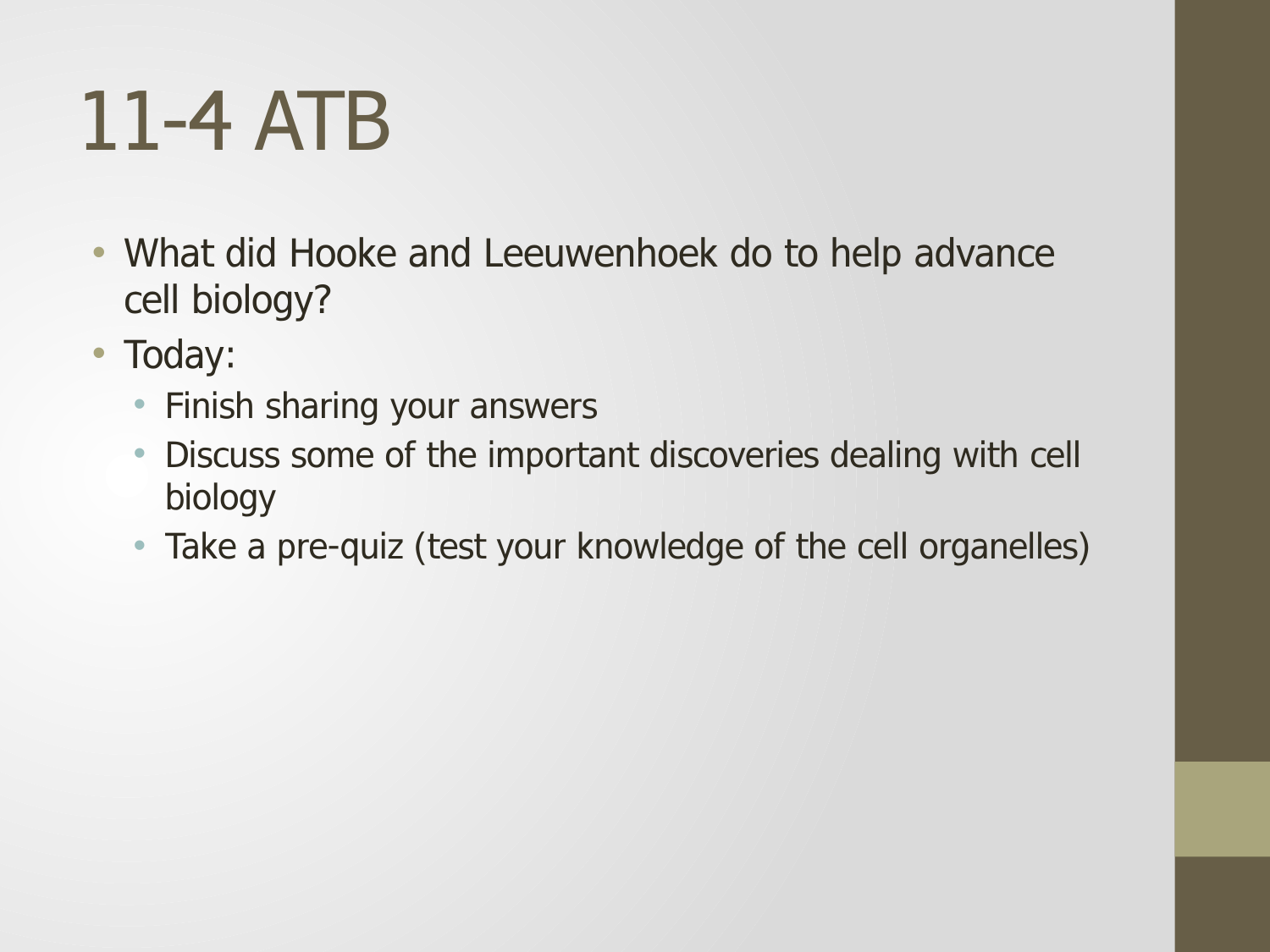

# 11-4 ATB
What did Hooke and Leeuwenhoek do to help advance cell biology?
Today:
Finish sharing your answers
Discuss some of the important discoveries dealing with cell biology
Take a pre-quiz (test your knowledge of the cell organelles)